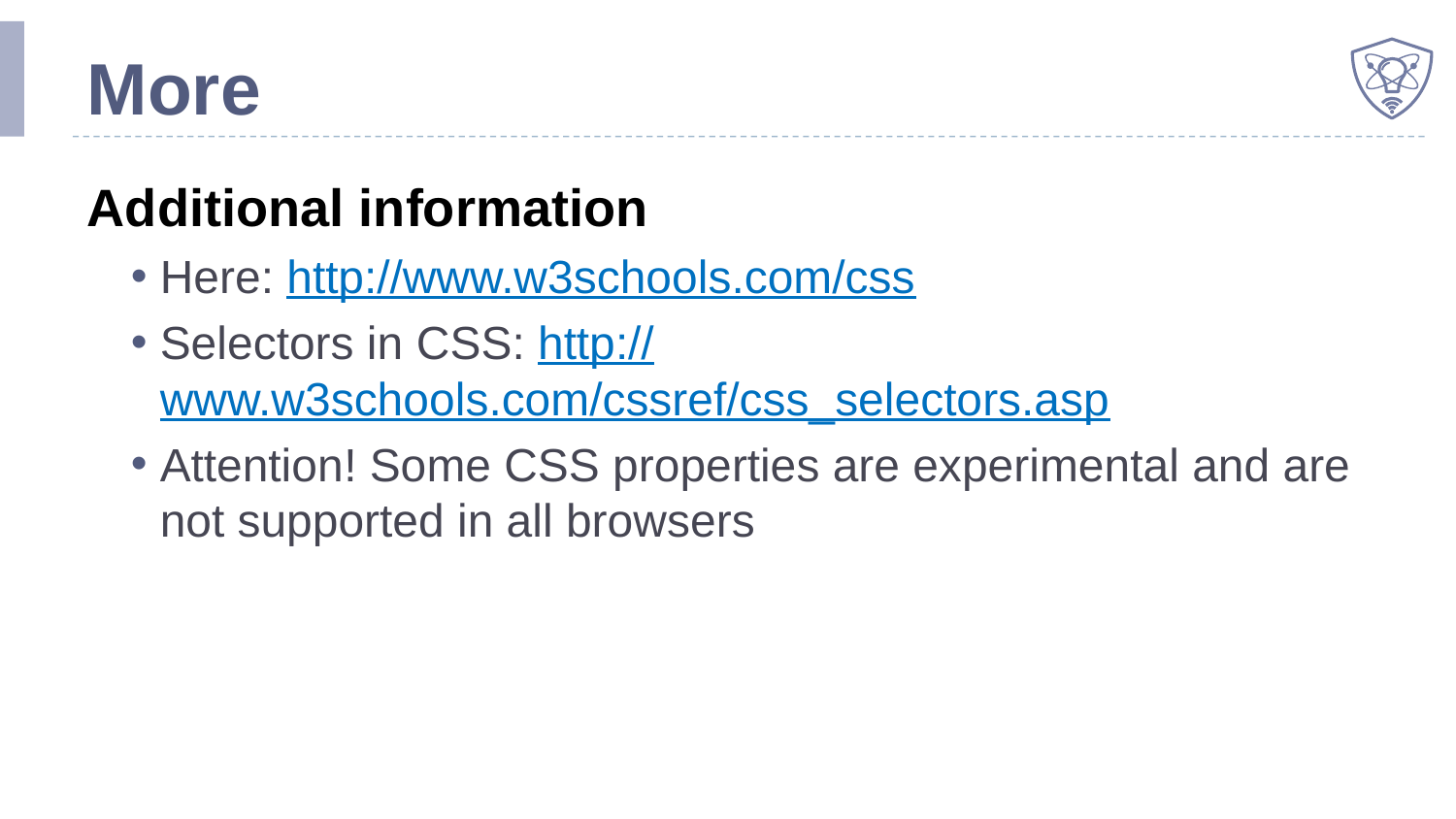

# More
Additional information
Here: http://www.w3schools.com/css
Selectors in CSS: http://www.w3schools.com/cssref/css_selectors.asp
Attention! Some CSS properties are experimental and are not supported in all browsers